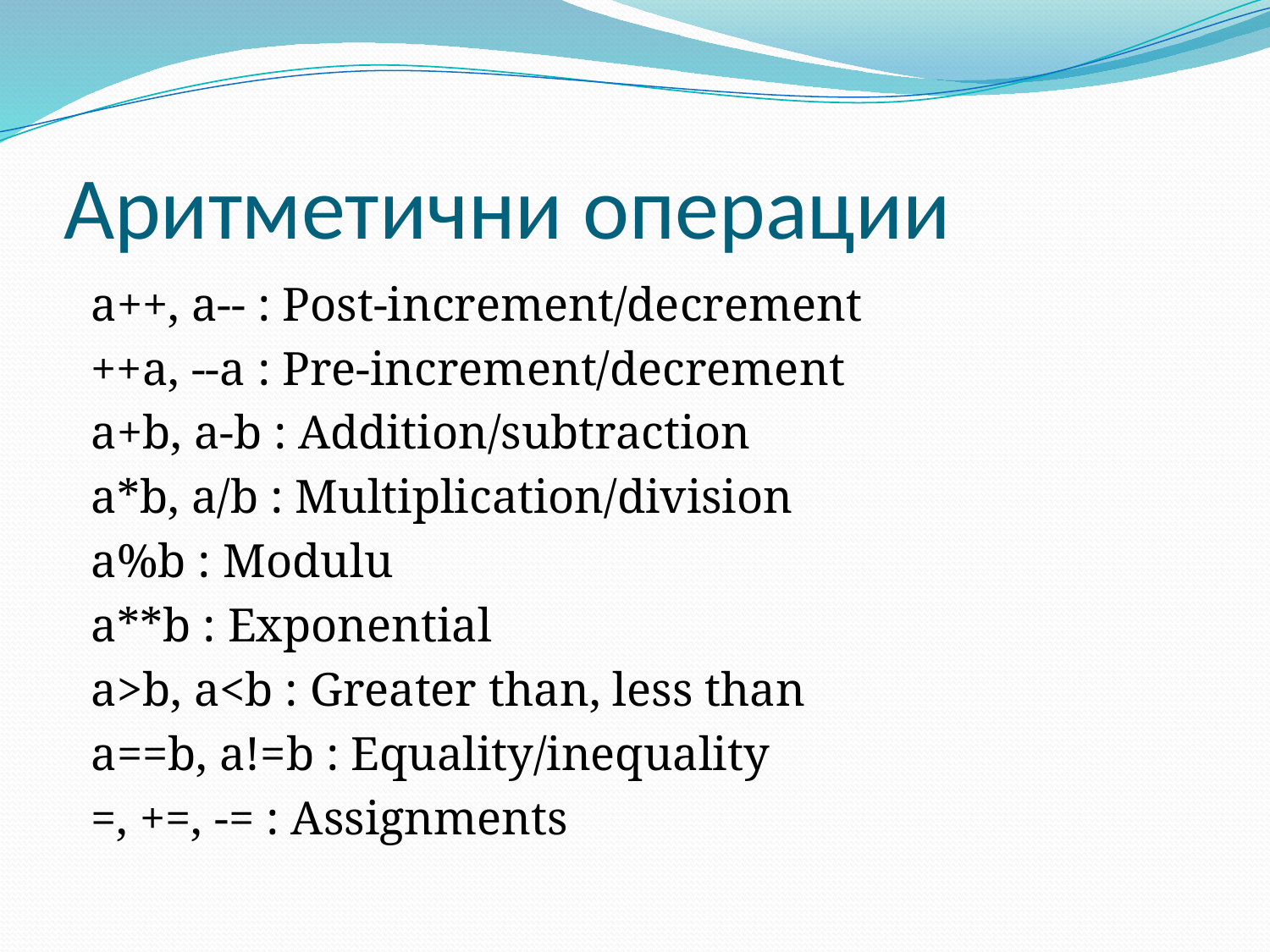

# Аритметични операции
a++, a-- : Post-increment/decrement
++a, --a : Pre-increment/decrement
a+b, a-b : Addition/subtraction
a*b, a/b : Multiplication/division
a%b : Modulu
a**b : Exponential
a>b, a<b : Greater than, less than
a==b, a!=b : Equality/inequality
=, +=, -= : Assignments